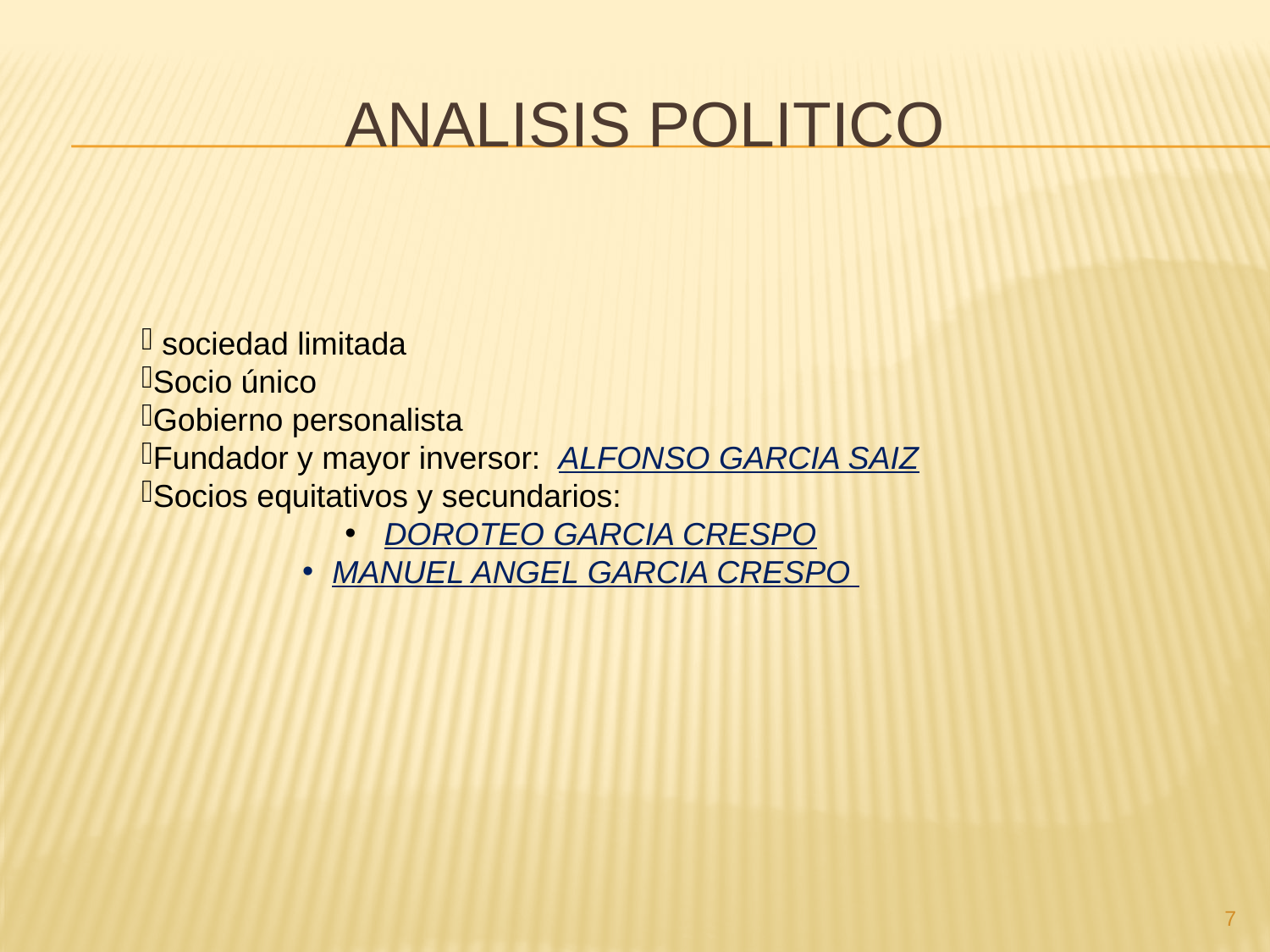

# ANALISIS POLITICO
 sociedad limitada
Socio único
Gobierno personalista
Fundador y mayor inversor:  ALFONSO GARCIA SAIZ
Socios equitativos y secundarios:
 DOROTEO GARCIA CRESPO
MANUEL ANGEL GARCIA CRESPO

7